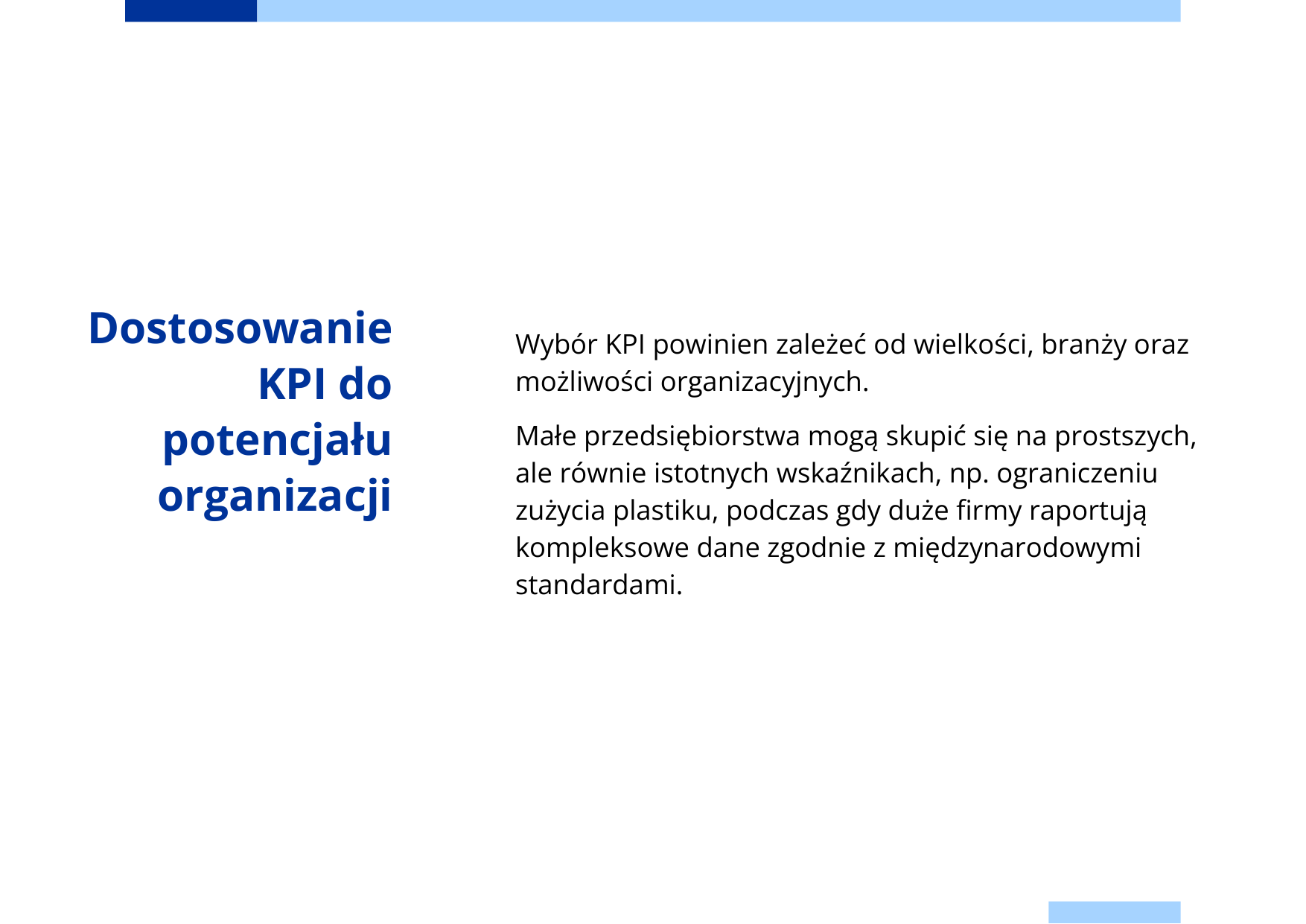

# Dostosowanie KPI do potencjału organizacji
Wybór KPI powinien zależeć od wielkości, branży oraz możliwości organizacyjnych.
Małe przedsiębiorstwa mogą skupić się na prostszych, ale równie istotnych wskaźnikach, np. ograniczeniu zużycia plastiku, podczas gdy duże firmy raportują kompleksowe dane zgodnie z międzynarodowymi standardami.